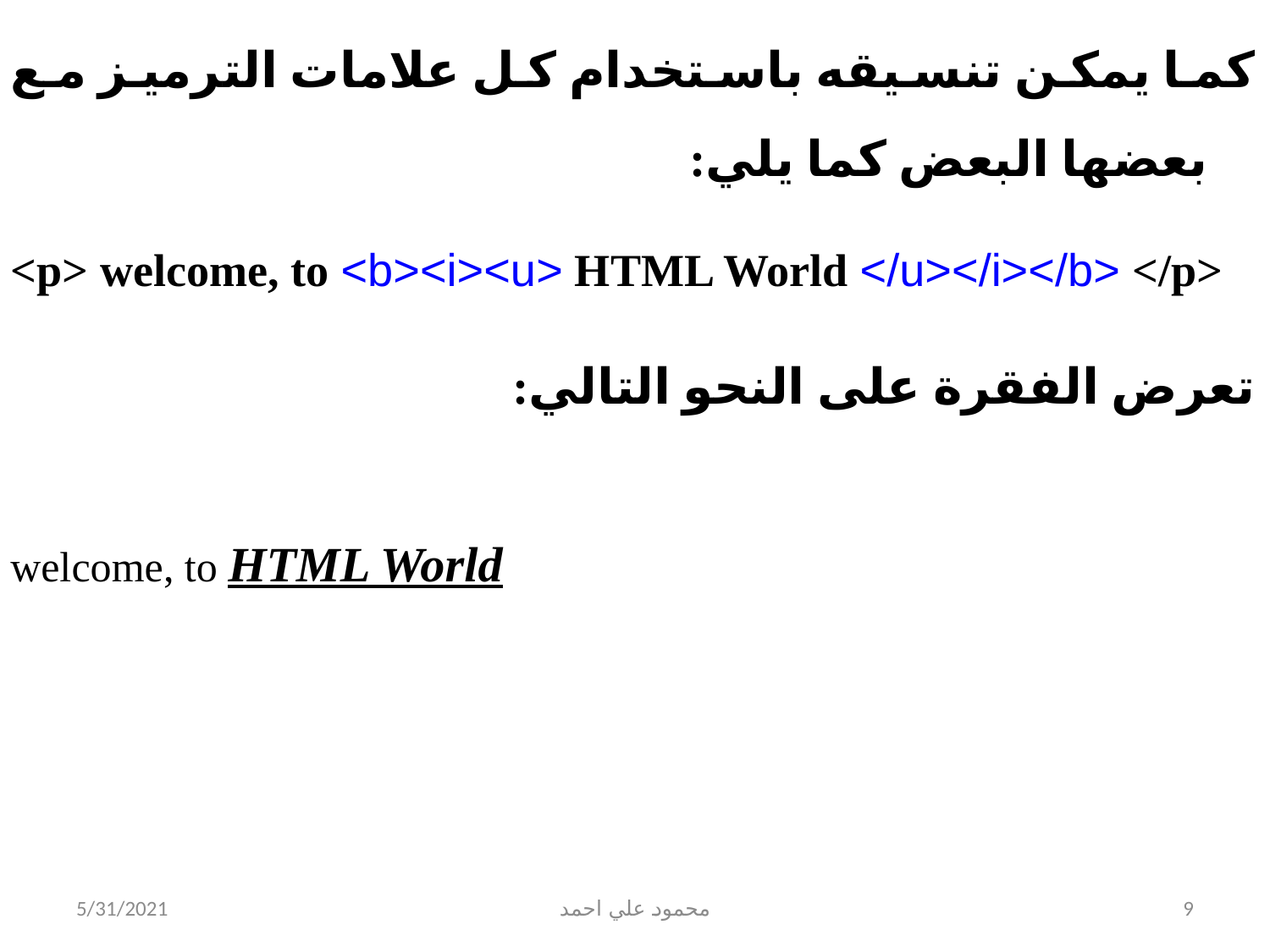

كما يمكن تنسيقه باستخدام كل علامات الترميز مع بعضها البعض كما يلي:
<p> welcome, to <b><i><u> HTML World </u></i></b> </p>
تعرض الفقرة على النحو التالي:
welcome, to HTML World

5/31/2021
محمود علي احمد
9